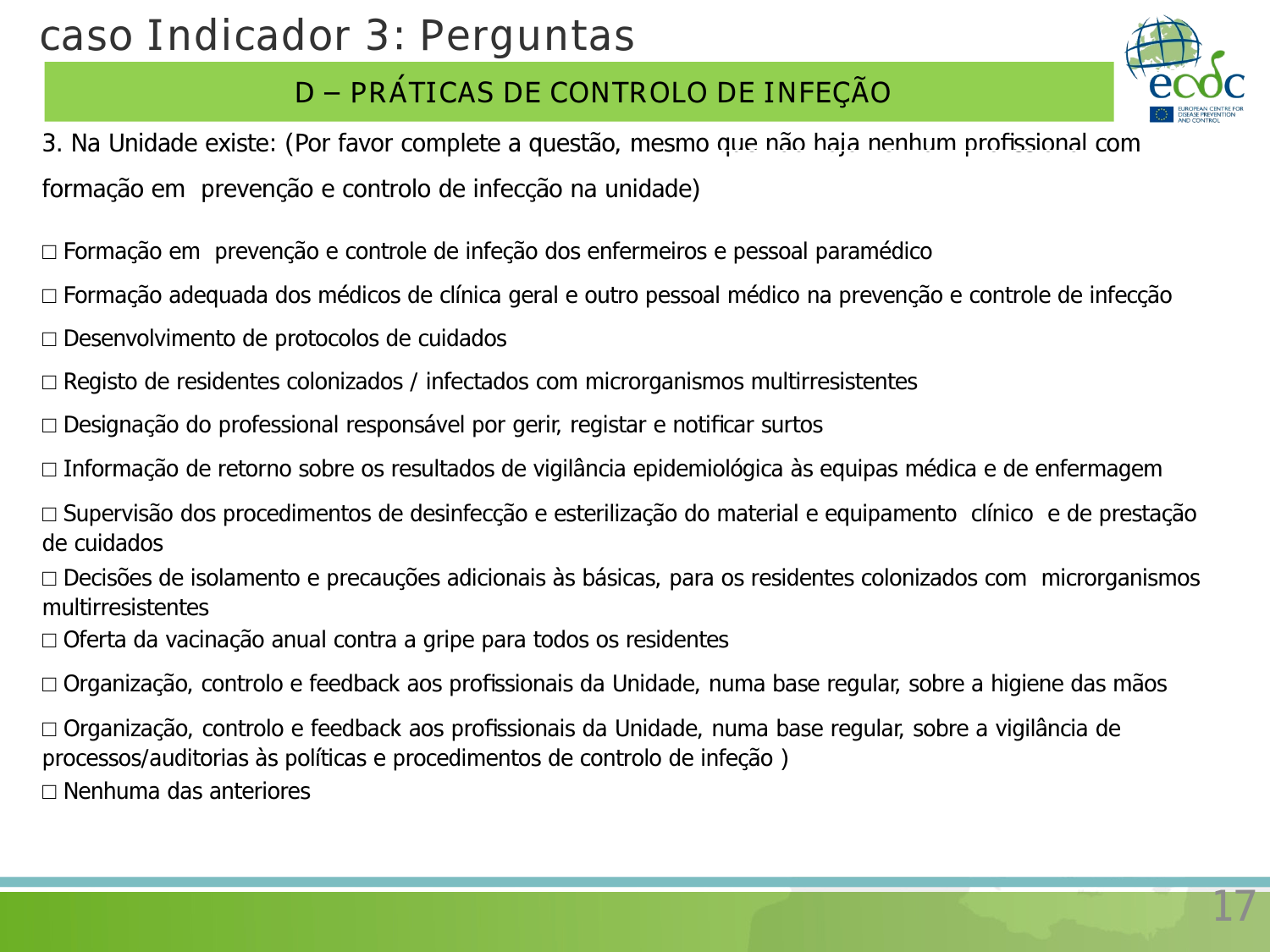

# caso Indicador 3: Perguntas

D – PRÁTICAS DE CONTROLO DE INFEÇÃO
3. Na Unidade existe: (Por favor complete a questão, mesmo que não haja nenhum profissional com formação em  prevenção e controlo de infecção na unidade)
□ Formação em  prevenção e controle de infeção dos enfermeiros e pessoal paramédico
□ Formação adequada dos médicos de clínica geral e outro pessoal médico na prevenção e controle de infecção
□ Desenvolvimento de protocolos de cuidados
□ Registo de residentes colonizados / infectados com microrganismos multirresistentes
□ Designação do professional responsável por gerir, registar e notificar surtos
□ Informação de retorno sobre os resultados de vigilância epidemiológica às equipas médica e de enfermagem
□ Supervisão dos procedimentos de desinfecção e esterilização do material e equipamento  clínico  e de prestação de cuidados
□ Decisões de isolamento e precauções adicionais às básicas, para os residentes colonizados com  microrganismos multirresistentes
□ Oferta da vacinação anual contra a gripe para todos os residentes
□ Organização, controlo e feedback aos profissionais da Unidade, numa base regular, sobre a higiene das mãos
□ Organização, controlo e feedback aos profissionais da Unidade, numa base regular, sobre a vigilância de             processos/auditorias às políticas e procedimentos de controlo de infeção )
□ Nenhuma das anteriores

17